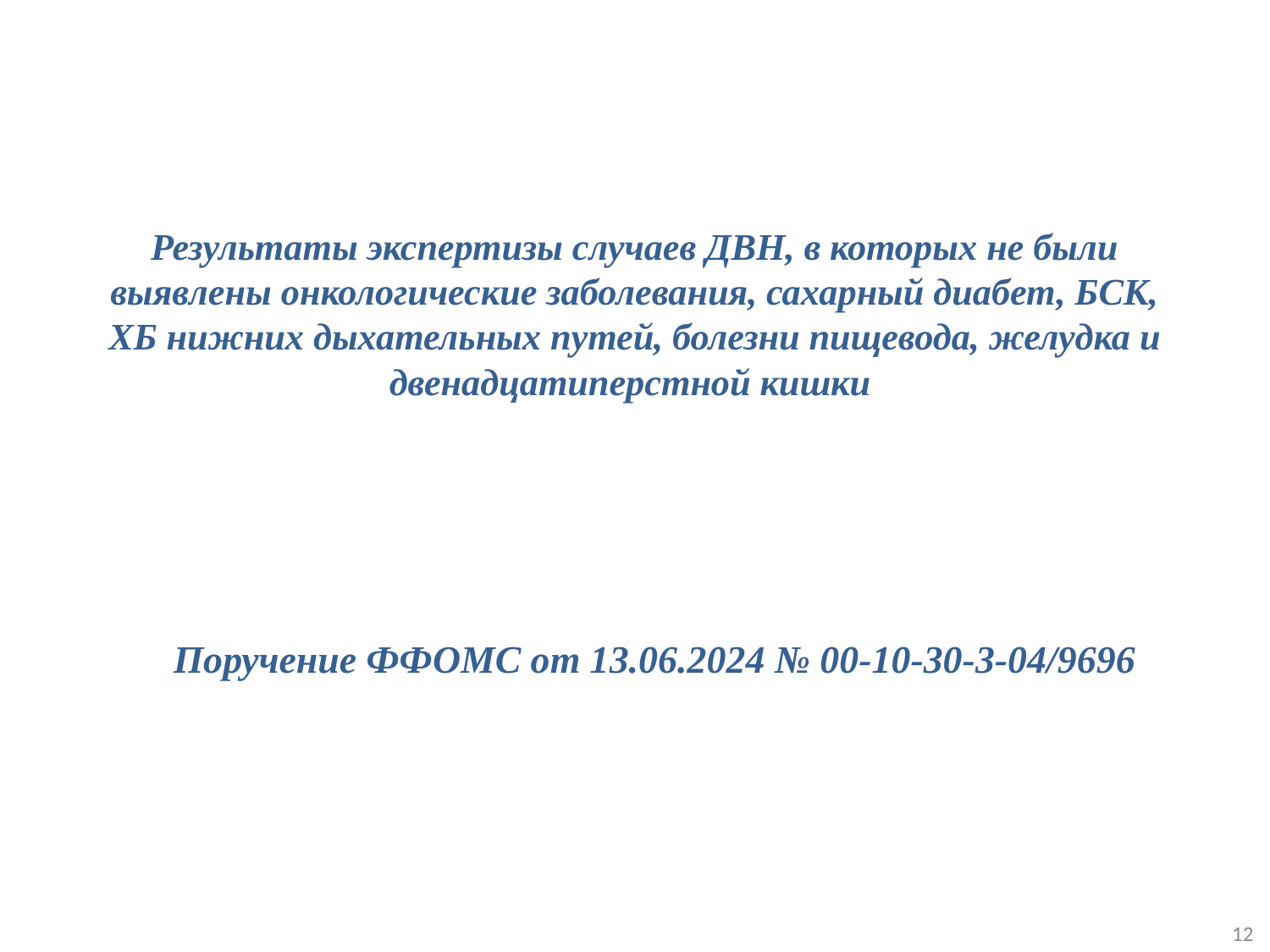

# Результаты экспертизы случаев ДВН, в которых не были выявлены онкологические заболевания, сахарный диабет, БСК, ХБ нижних дыхательных путей, болезни пищевода, желудка и двенадцатиперстной кишки
Поручение ФФОМС от 13.06.2024 № 00-10-30-3-04/9696
12